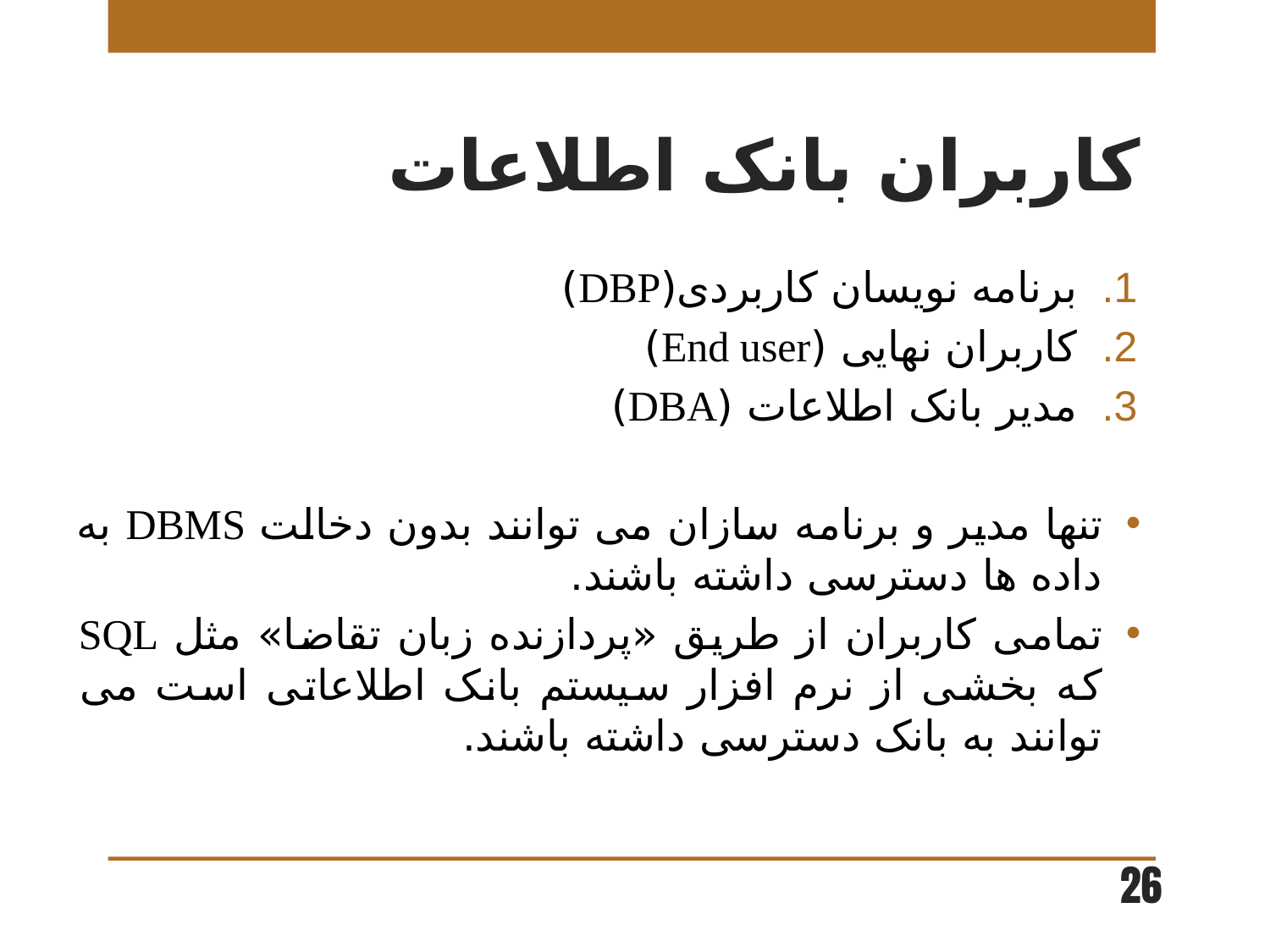

# کاربران بانک اطلاعات
برنامه نویسان کاربردی(DBP)
کاربران نهایی (End user)
مدیر بانک اطلاعات (DBA)

تنها مدیر و برنامه سازان می توانند بدون دخالت DBMS به داده ها دسترسی داشته باشند.
تمامی کاربران از طریق «پردازنده زبان تقاضا» مثل SQL که بخشی از نرم افزار سیستم بانک اطلاعاتی است می توانند به بانک دسترسی داشته باشند.

26